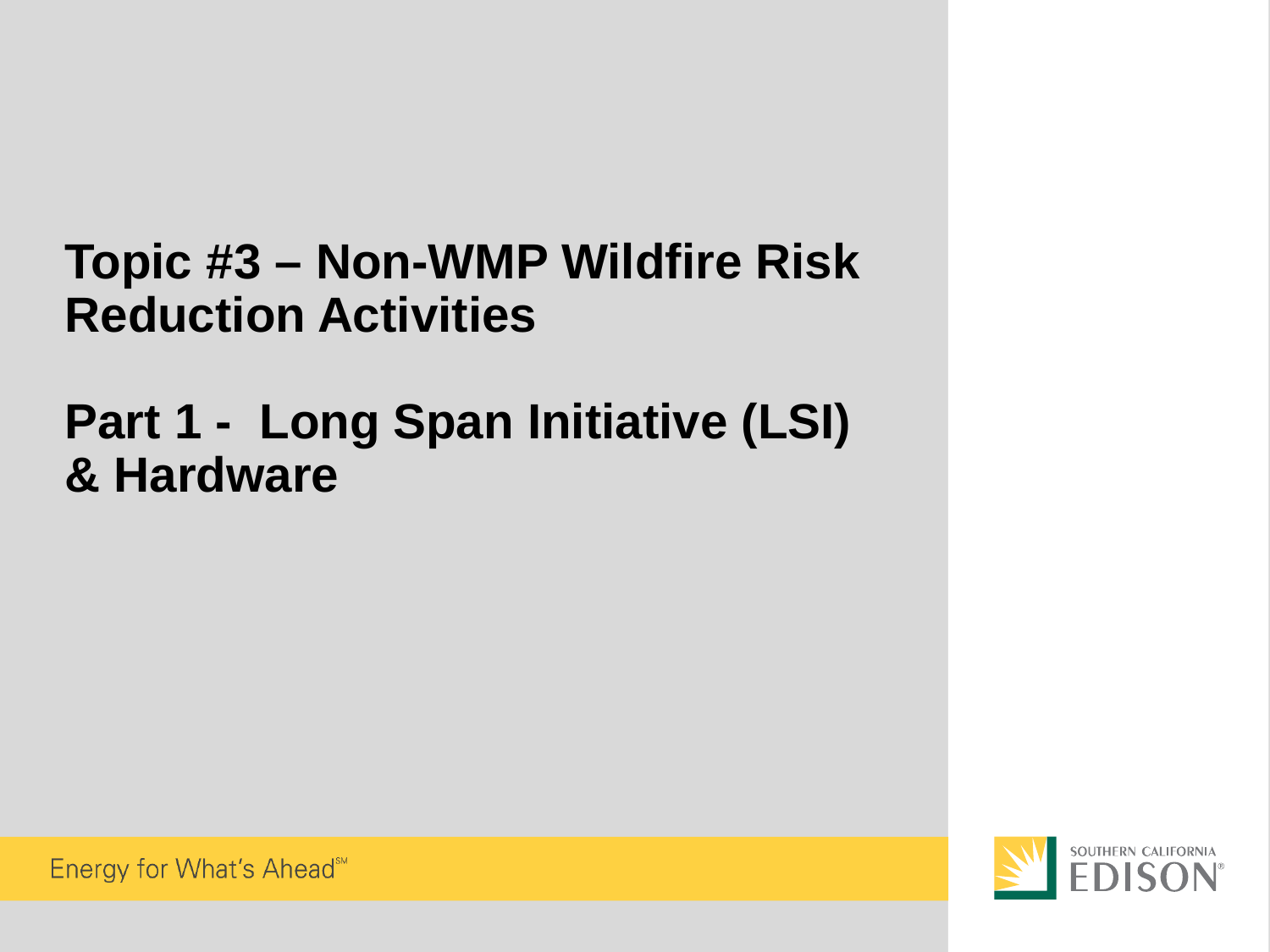

# Topic #3 – Non-WMP Wildfire Risk Reduction Activities Part 1 -  Long Span Initiative (LSI) & Hardware